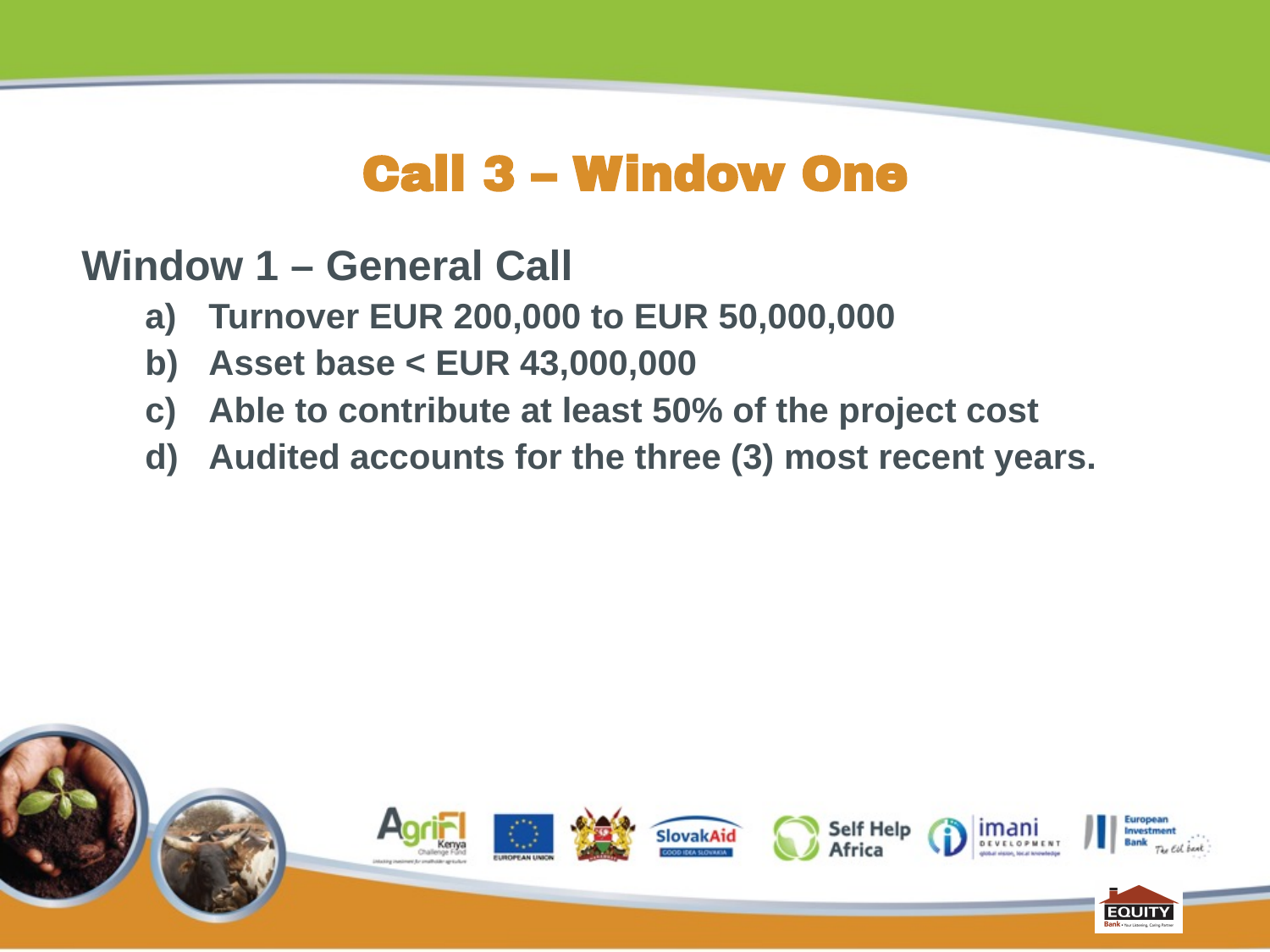

# Call 3 – Window One
Window 1 – General Call
Turnover EUR 200,000 to EUR 50,000,000
Asset base < EUR 43,000,000
Able to contribute at least 50% of the project cost
Audited accounts for the three (3) most recent years.